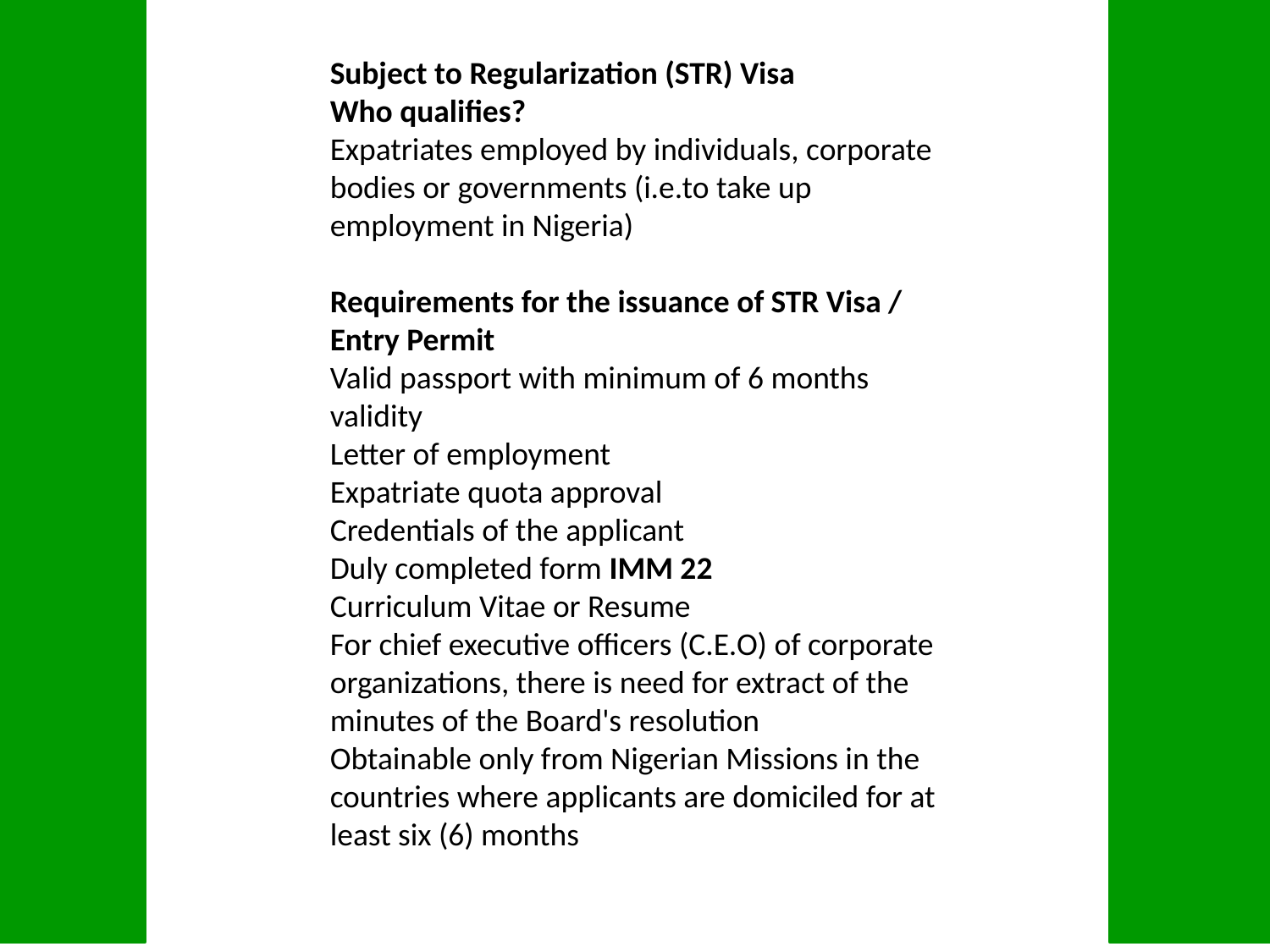

Subject to Regularization (STR) Visa
Who qualifies?
Expatriates employed by individuals, corporate bodies or governments (i.e.to take up employment in Nigeria)

Requirements for the issuance of STR Visa / Entry Permit
Valid passport with minimum of 6 months validity
Letter of employment
Expatriate quota approval
Credentials of the applicant
Duly completed form IMM 22
Curriculum Vitae or Resume
For chief executive officers (C.E.O) of corporate organizations, there is need for extract of the minutes of the Board's resolution
Obtainable only from Nigerian Missions in the countries where applicants are domiciled for at least six (6) months